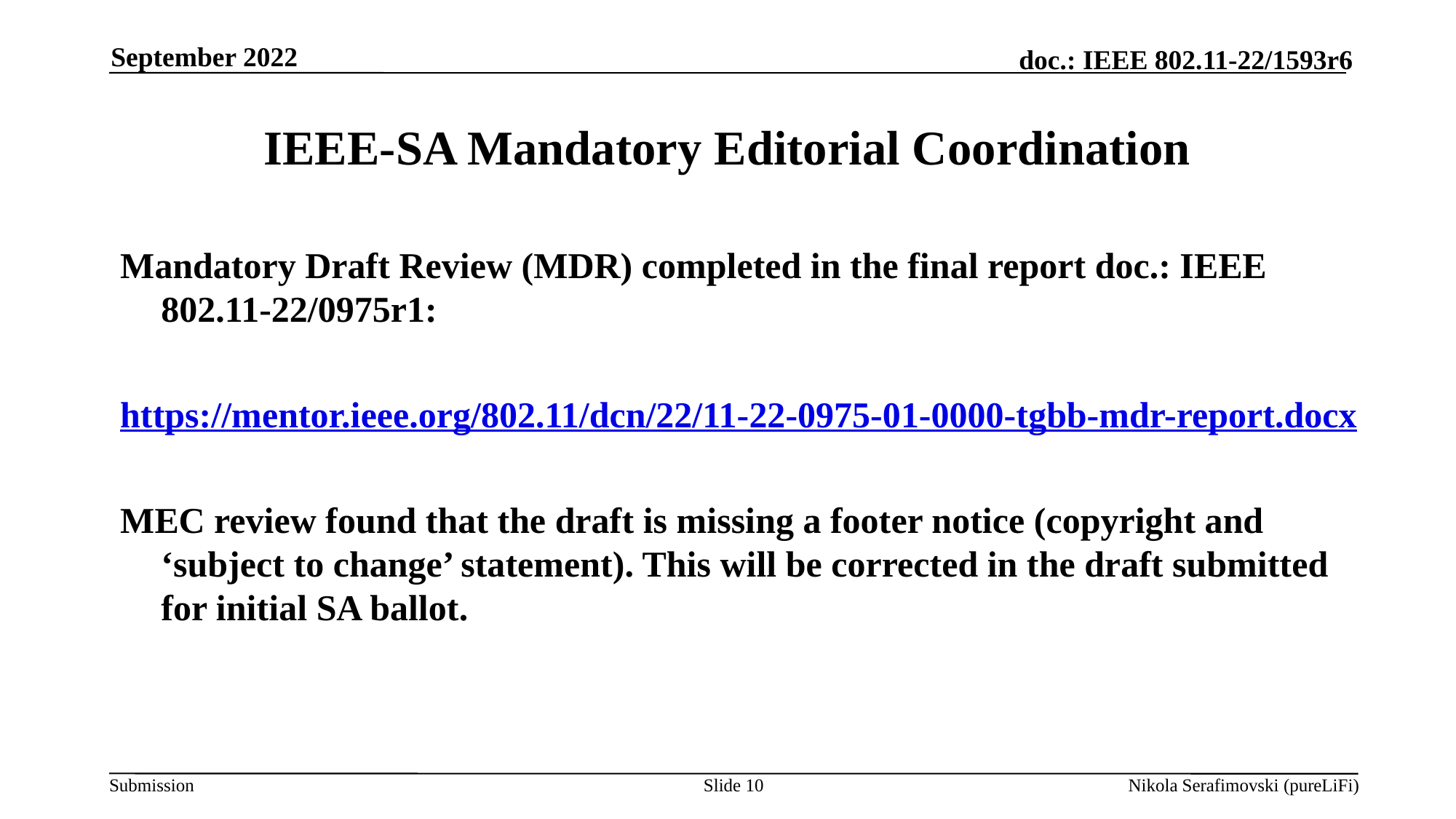

September 2022
# IEEE-SA Mandatory Editorial Coordination
Mandatory Draft Review (MDR) completed in the final report doc.: IEEE 802.11-22/0975r1:

https://mentor.ieee.org/802.11/dcn/22/11-22-0975-01-0000-tgbb-mdr-report.docx

MEC review found that the draft is missing a footer notice (copyright and ‘subject to change’ statement). This will be corrected in the draft submitted for initial SA ballot.
Slide 10
Nikola Serafimovski (pureLiFi)